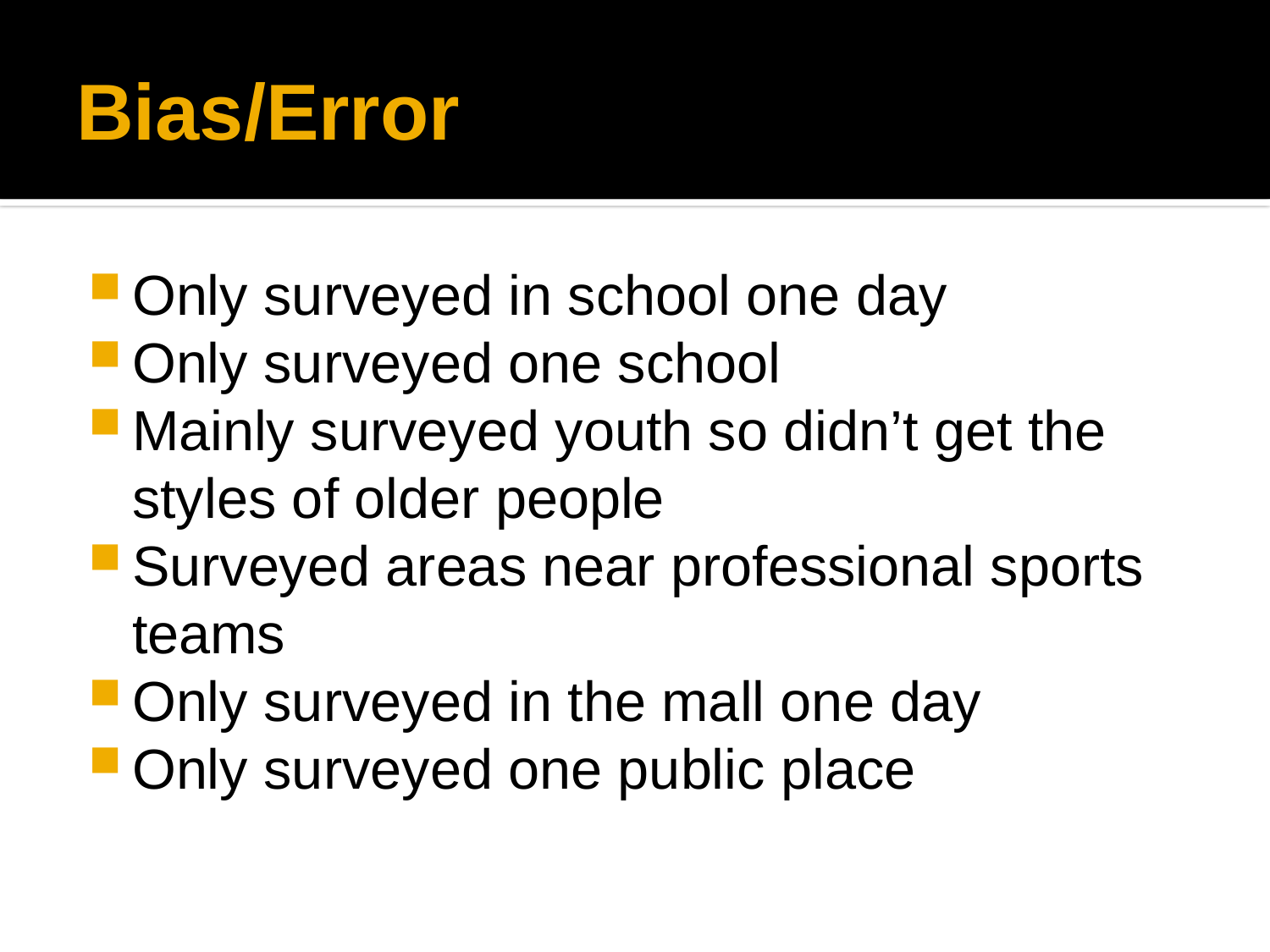

# Bias/Error
Only surveyed in school one day
Only surveyed one school
Mainly surveyed youth so didn’t get the styles of older people
Surveyed areas near professional sports teams
Only surveyed in the mall one day
Only surveyed one public place